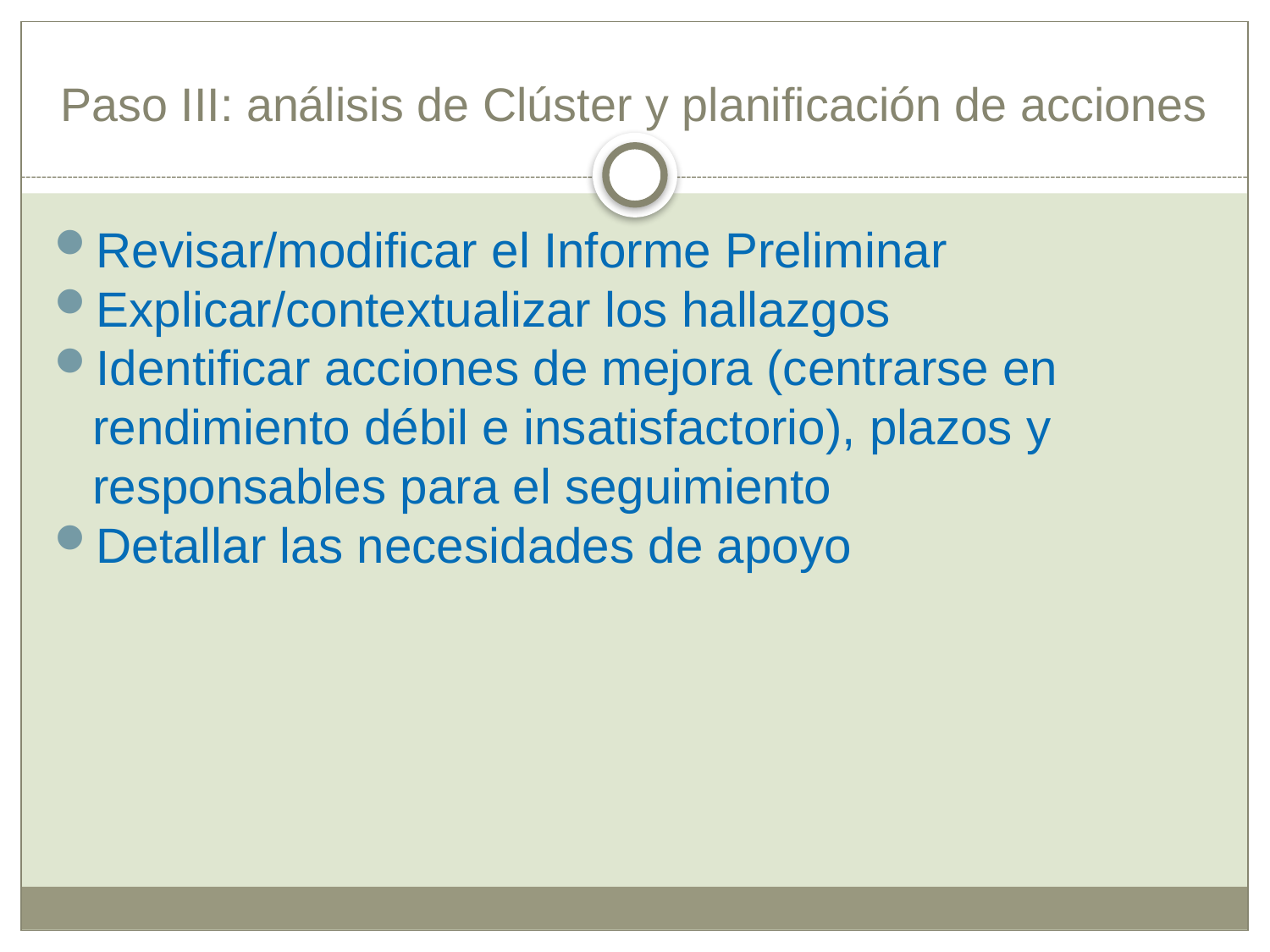

# Paso III: análisis de Clúster y planificación de acciones
Revisar/modificar el Informe Preliminar
Explicar/contextualizar los hallazgos
Identificar acciones de mejora (centrarse en rendimiento débil e insatisfactorio), plazos y responsables para el seguimiento
Detallar las necesidades de apoyo